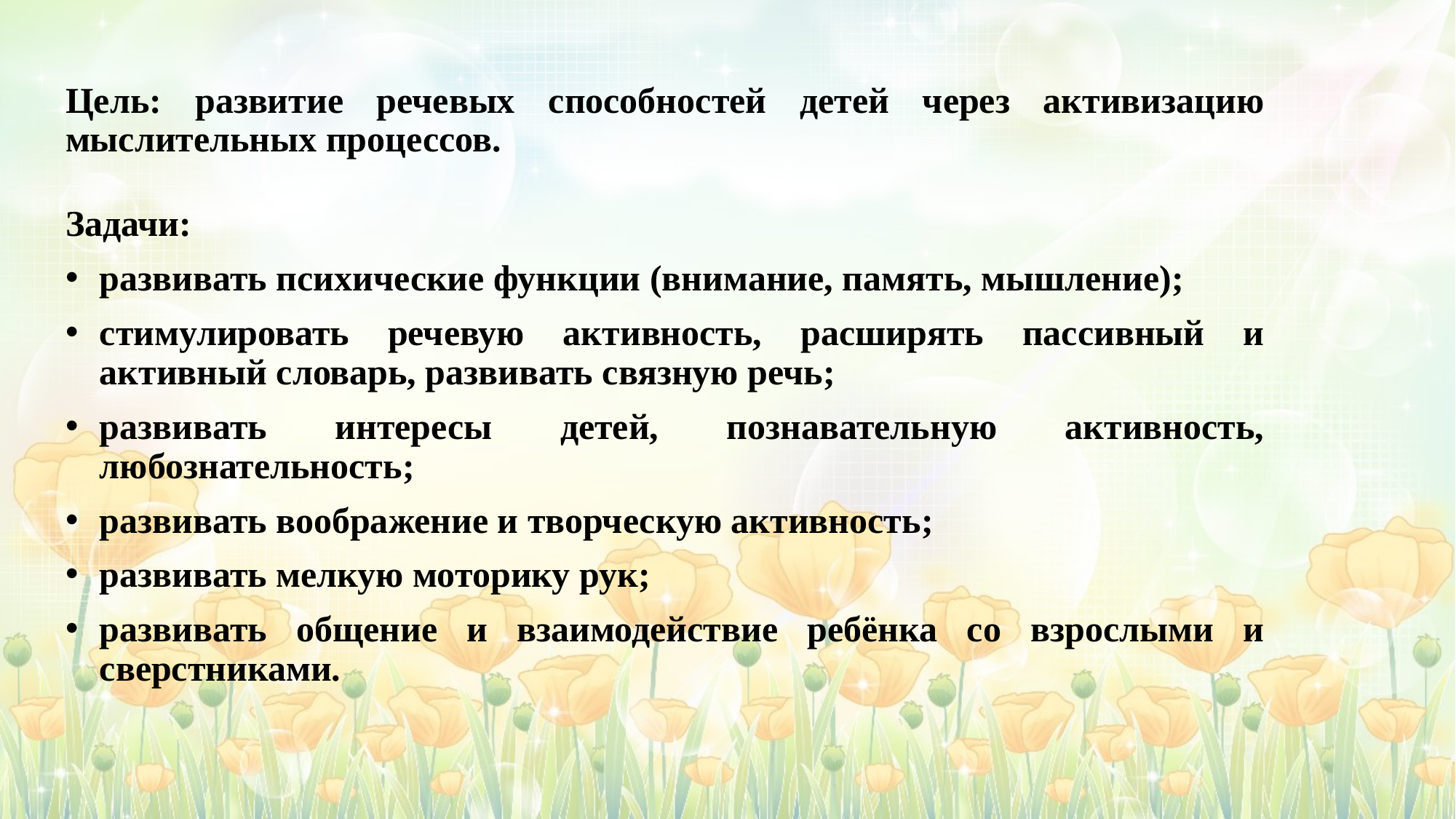

# Цель: развитие речевых способностей детей через активизацию мыслительных процессов.
Задачи:
развивать психические функции (внимание, память, мышление);
стимулировать речевую активность, расширять пассивный и активный словарь, развивать связную речь;
развивать интересы детей, познавательную активность, любознательность;
развивать воображение и творческую активность;
развивать мелкую моторику рук;
развивать общение и взаимодействие ребёнка со взрослыми и сверстниками.